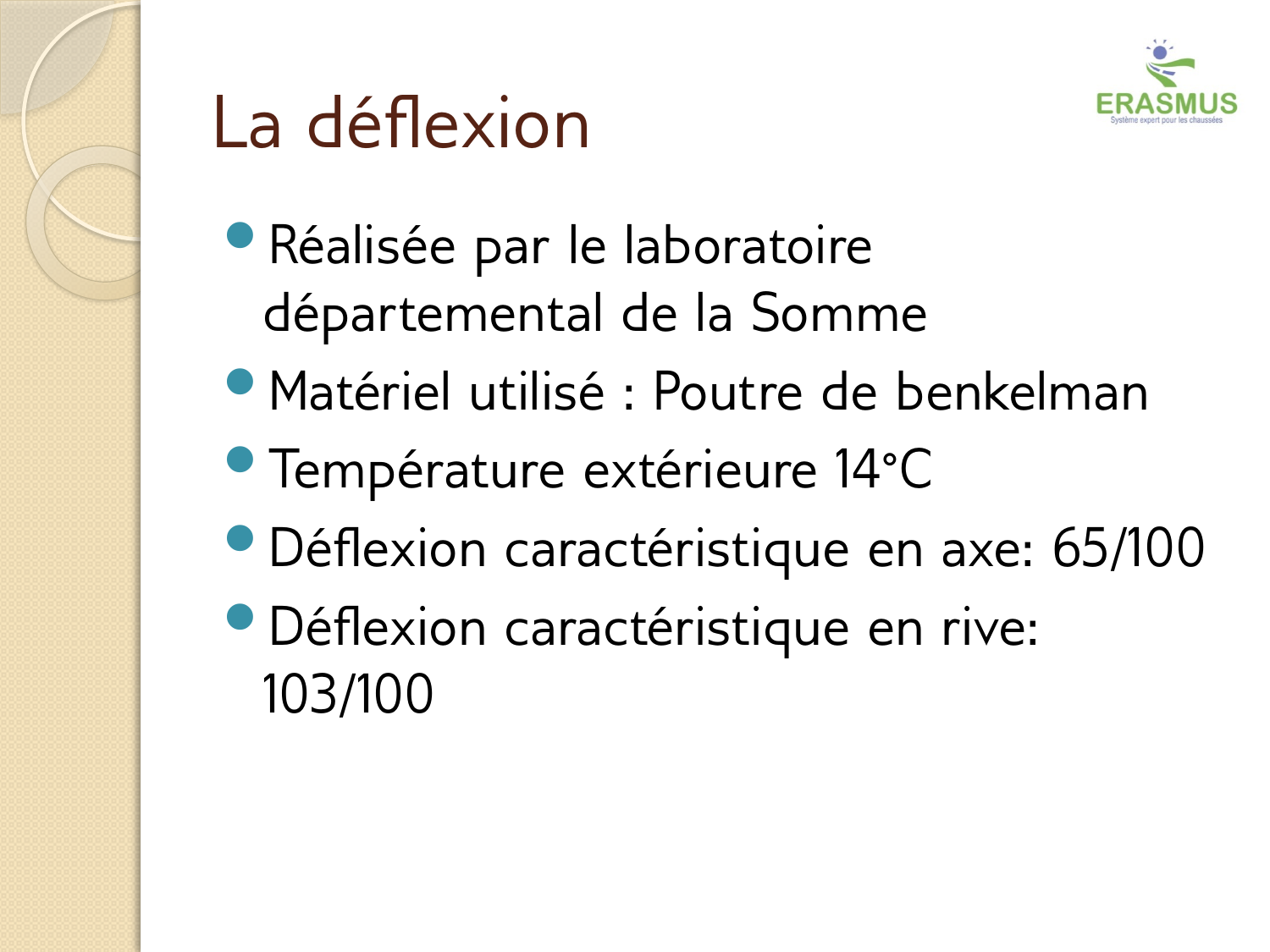

# La déflexion
Réalisée par le laboratoire départemental de la Somme
Matériel utilisé : Poutre de benkelman
Température extérieure 14°C
Déflexion caractéristique en axe: 65/100
Déflexion caractéristique en rive: 103/100